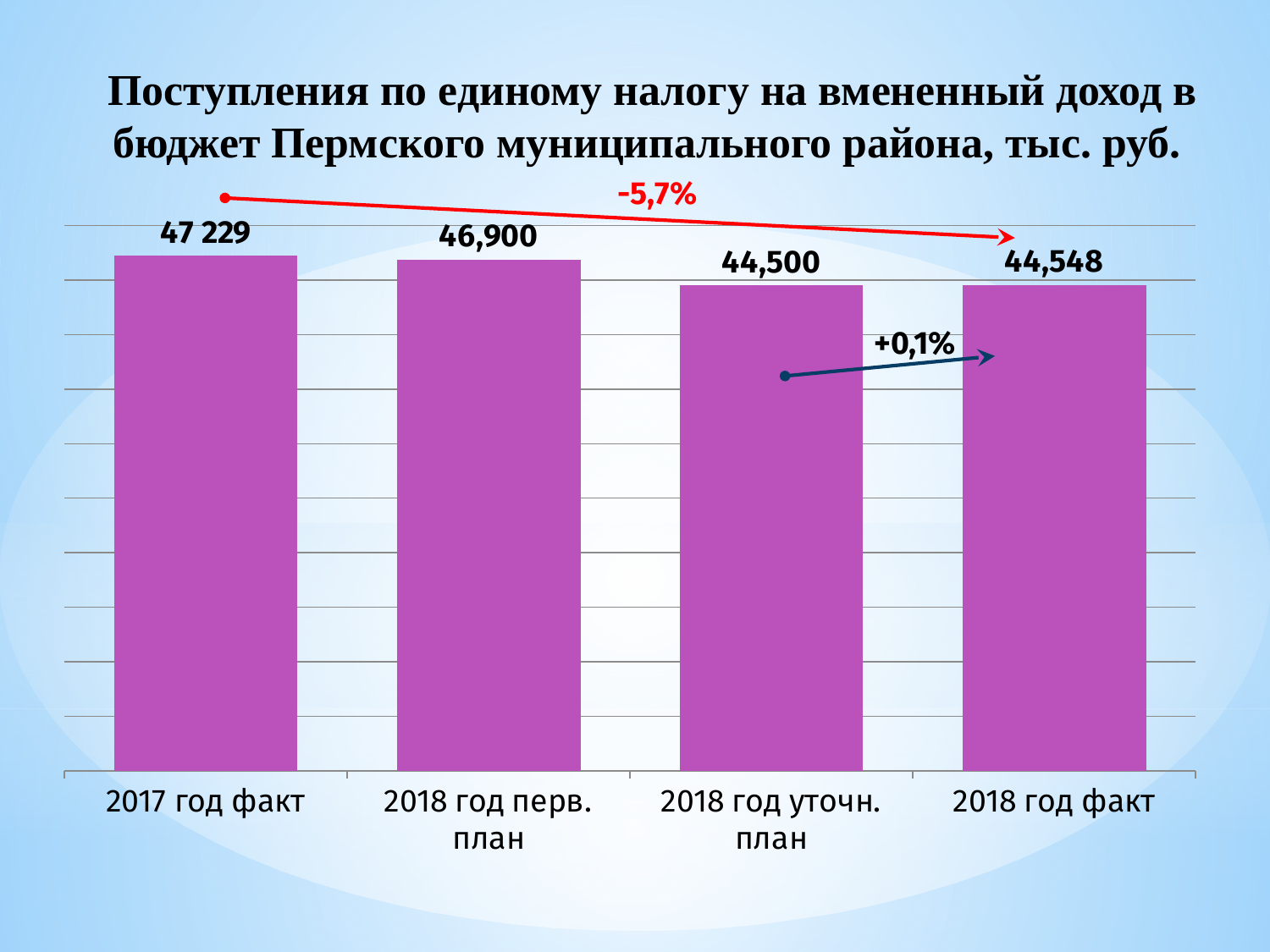

Поступления по единому налогу на вмененный доход в бюджет Пермского муниципального района, тыс. руб.
-5,7%

### Chart

| Category | ЕНВД |
|---|---|
| 2017 год факт | 47229.3 |
| 2018 год перв. план | 46900.0 |
| 2018 год уточн. план | 44500.0 |
| 2018 год факт | 44548.0 |
+0,1%